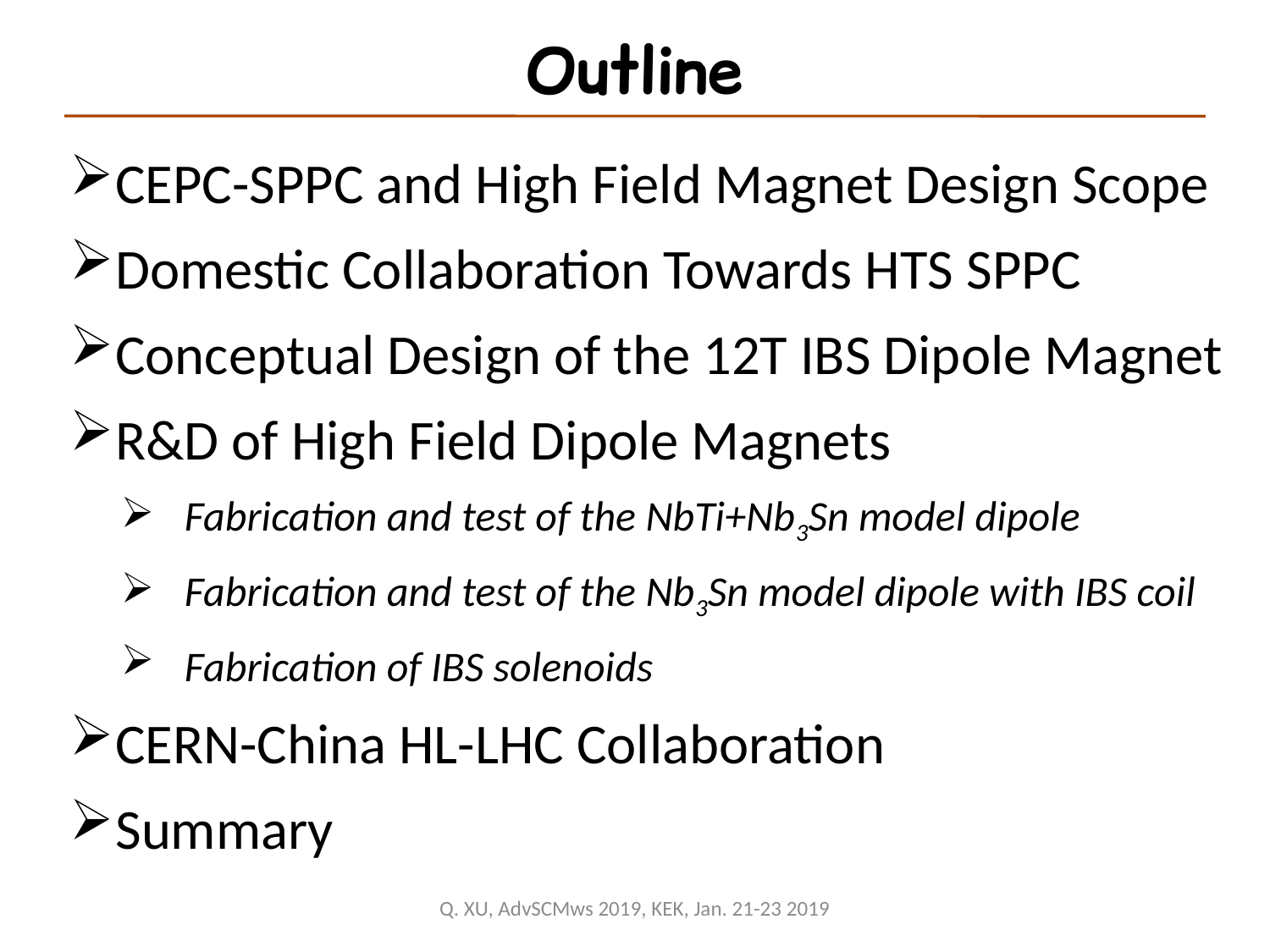

Outline
CEPC-SPPC and High Field Magnet Design Scope
Domestic Collaboration Towards HTS SPPC
Conceptual Design of the 12T IBS Dipole Magnet
R&D of High Field Dipole Magnets
Fabrication and test of the NbTi+Nb3Sn model dipole
Fabrication and test of the Nb3Sn model dipole with IBS coil
Fabrication of IBS solenoids
CERN-China HL-LHC Collaboration
Summary
Q. XU, AdvSCMws 2019, KEK, Jan. 21-23 2019